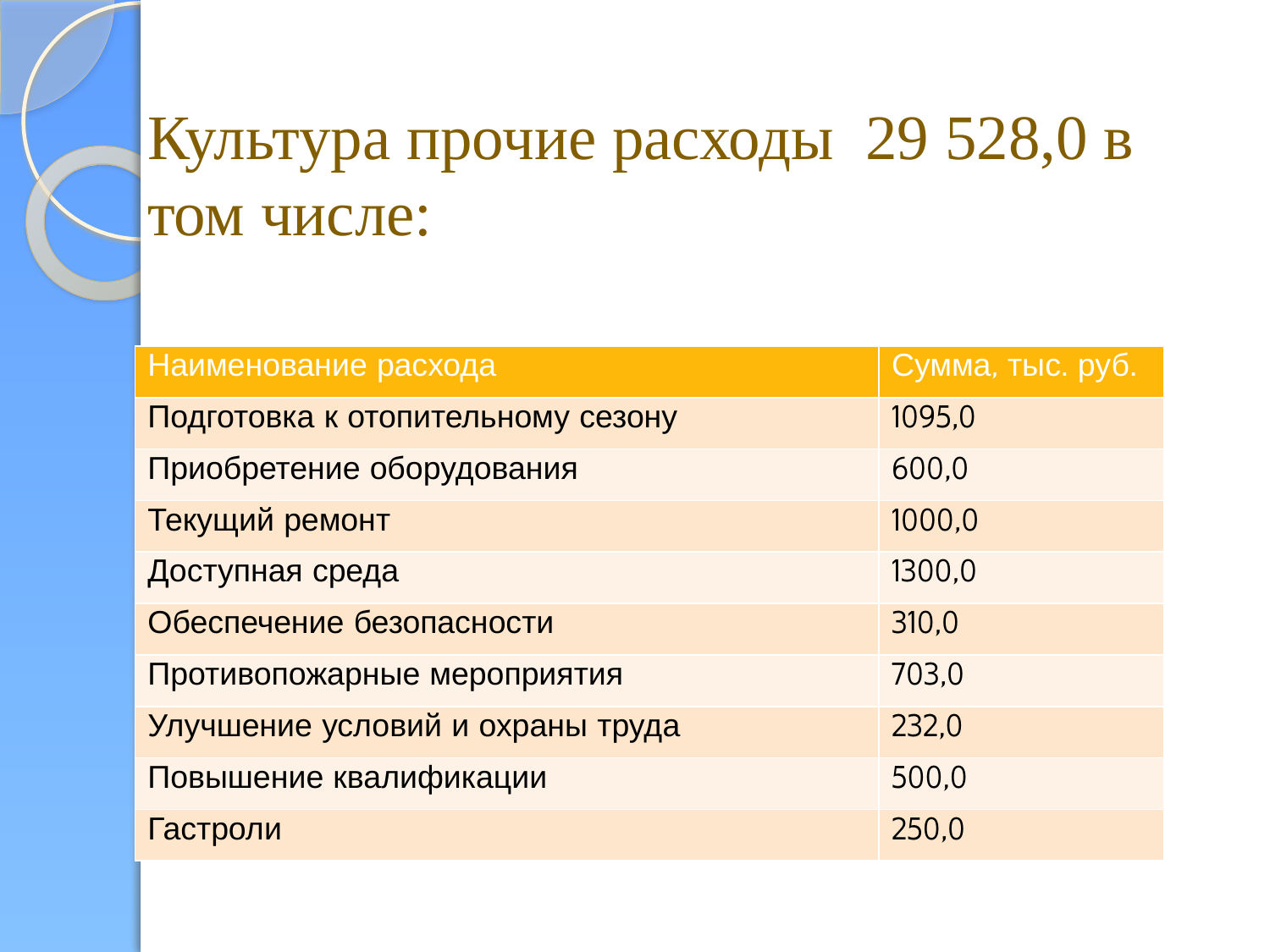

# Культура прочие расходы  29 528,0 в том числе:
| Наименование расхода | Сумма, тыс. руб. |
| --- | --- |
| Подготовка к отопительному сезону | 1095,0 |
| Приобретение оборудования | 600,0 |
| Текущий ремонт | 1000,0 |
| Доступная среда | 1300,0 |
| Обеспечение безопасности | 310,0 |
| Противопожарные мероприятия | 703,0 |
| Улучшение условий и охраны труда | 232,0 |
| Повышение квалификации | 500,0 |
| Гастроли | 250,0 |